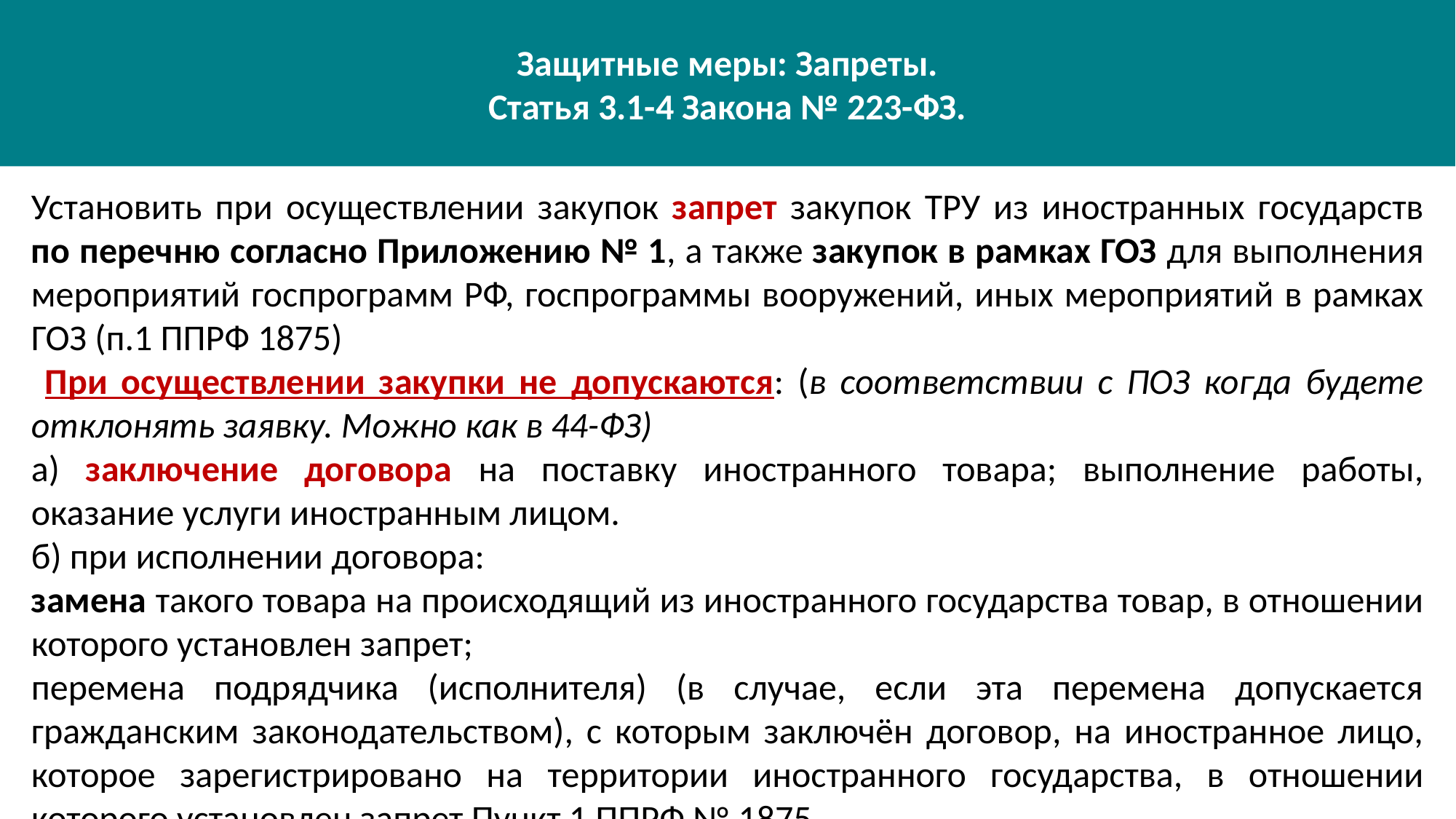

Защитные меры: Запреты.
Статья 3.1-4 Закона № 223-ФЗ.

Установить при осуществлении закупок запрет закупок ТРУ из иностранных государств по перечню согласно Приложению № 1, а также закупок в рамках ГОЗ для выполнения мероприятий госпрограмм РФ, госпрограммы вооружений, иных мероприятий в рамках ГОЗ (п.1 ППРФ 1875)
 При осуществлении закупки не допускаются: (в соответствии с ПОЗ когда будете отклонять заявку. Можно как в 44-ФЗ)
а) заключение договора на поставку иностранного товара; выполнение работы, оказание услуги иностранным лицом.
б) при исполнении договора:
замена такого товара на происходящий из иностранного государства товар, в отношении которого установлен запрет;
перемена подрядчика (исполнителя) (в случае, если эта перемена допускается гражданским законодательством), с которым заключён договор, на иностранное лицо, которое зарегистрировано на территории иностранного государства, в отношении которого установлен запрет Пункт 1 ППРФ № 1875